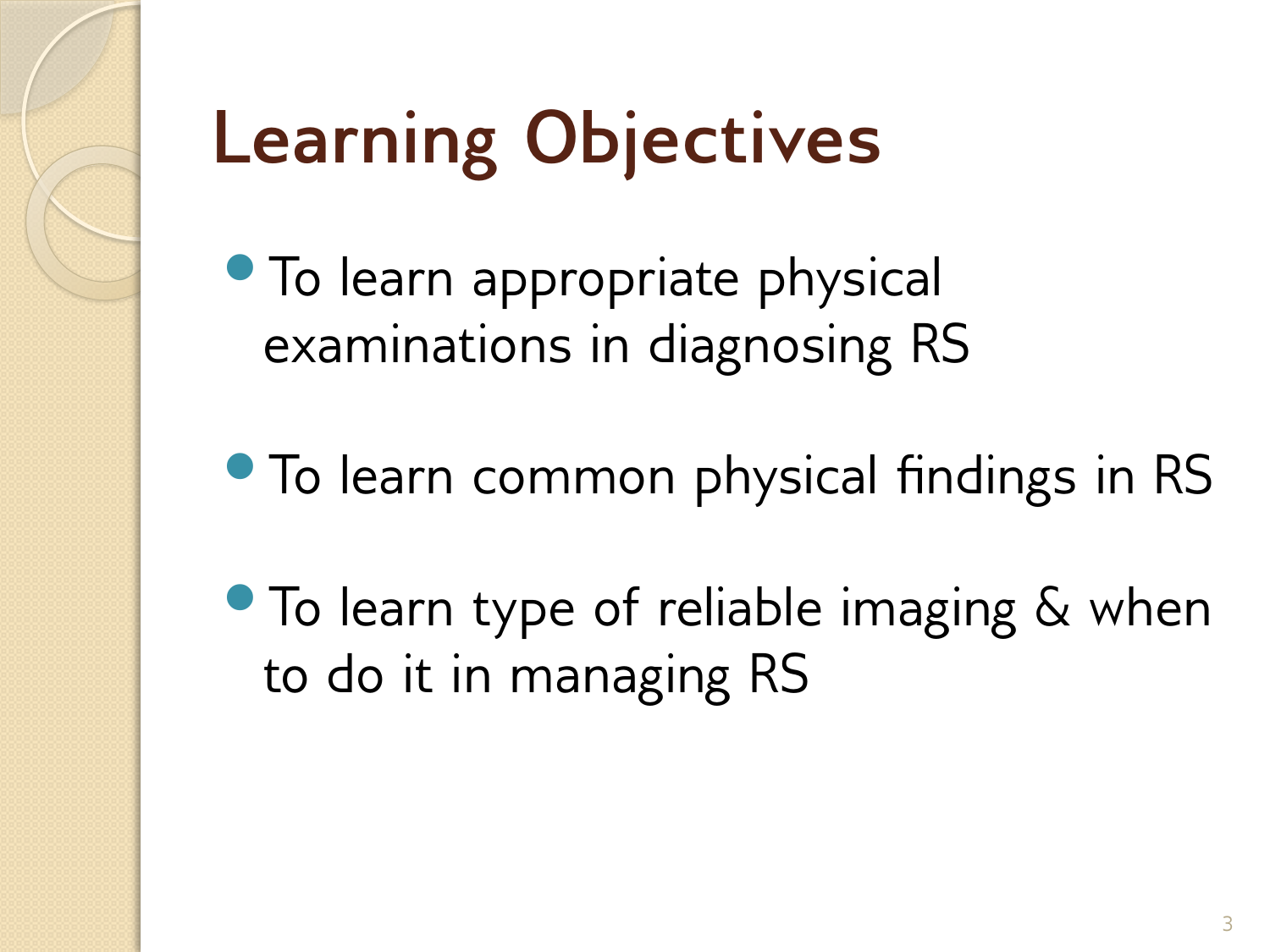

# Learning Objectives
To learn appropriate physical examinations in diagnosing RS

To learn common physical findings in RS

To learn type of reliable imaging & when to do it in managing RS

3